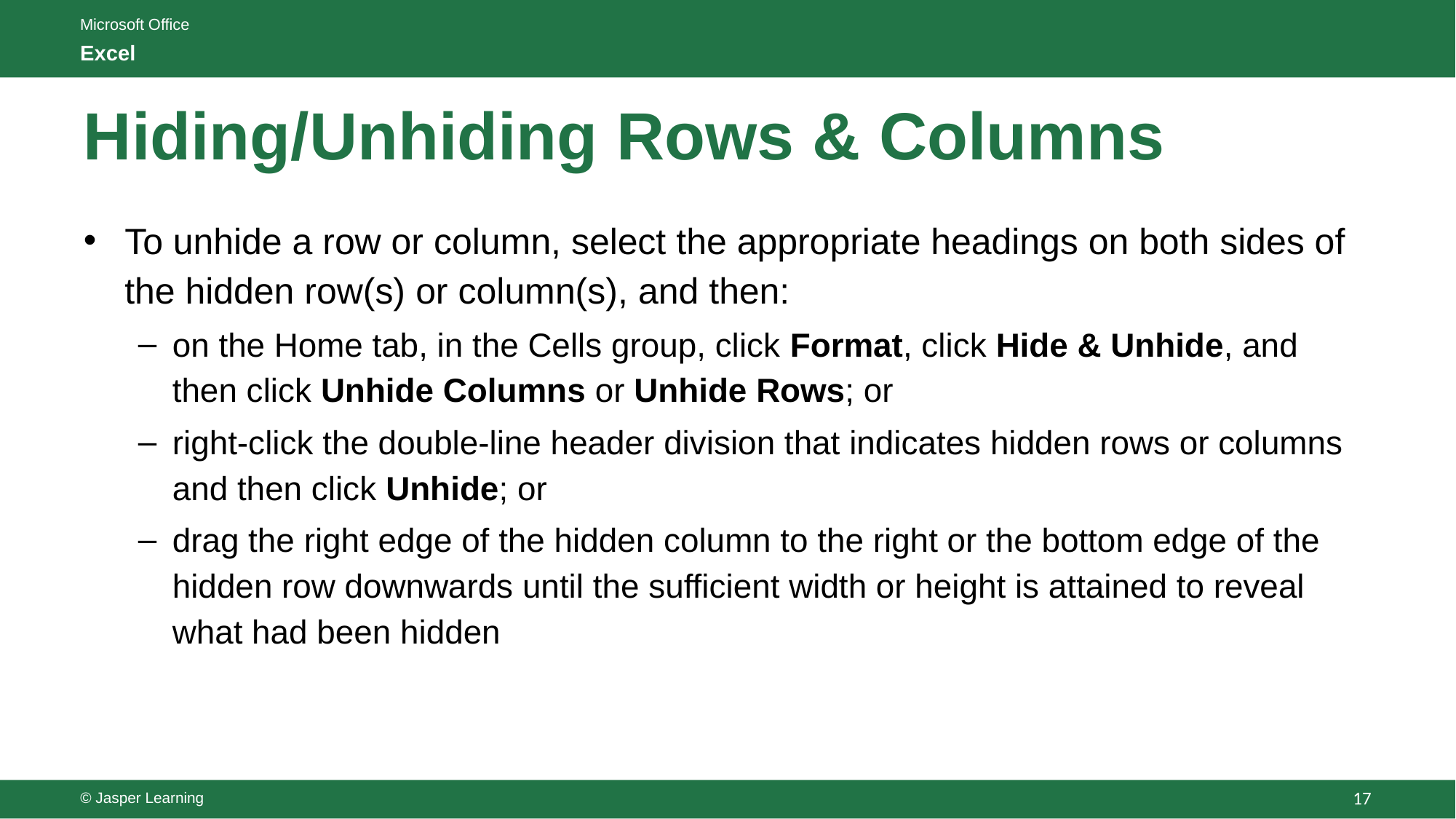

# Hiding/Unhiding Rows & Columns
To unhide a row or column, select the appropriate headings on both sides of the hidden row(s) or column(s), and then:
on the Home tab, in the Cells group, click Format, click Hide & Unhide, and then click Unhide Columns or Unhide Rows; or
right-click the double-line header division that indicates hidden rows or columns and then click Unhide; or
drag the right edge of the hidden column to the right or the bottom edge of the hidden row downwards until the sufficient width or height is attained to reveal what had been hidden

© Jasper Learning
17